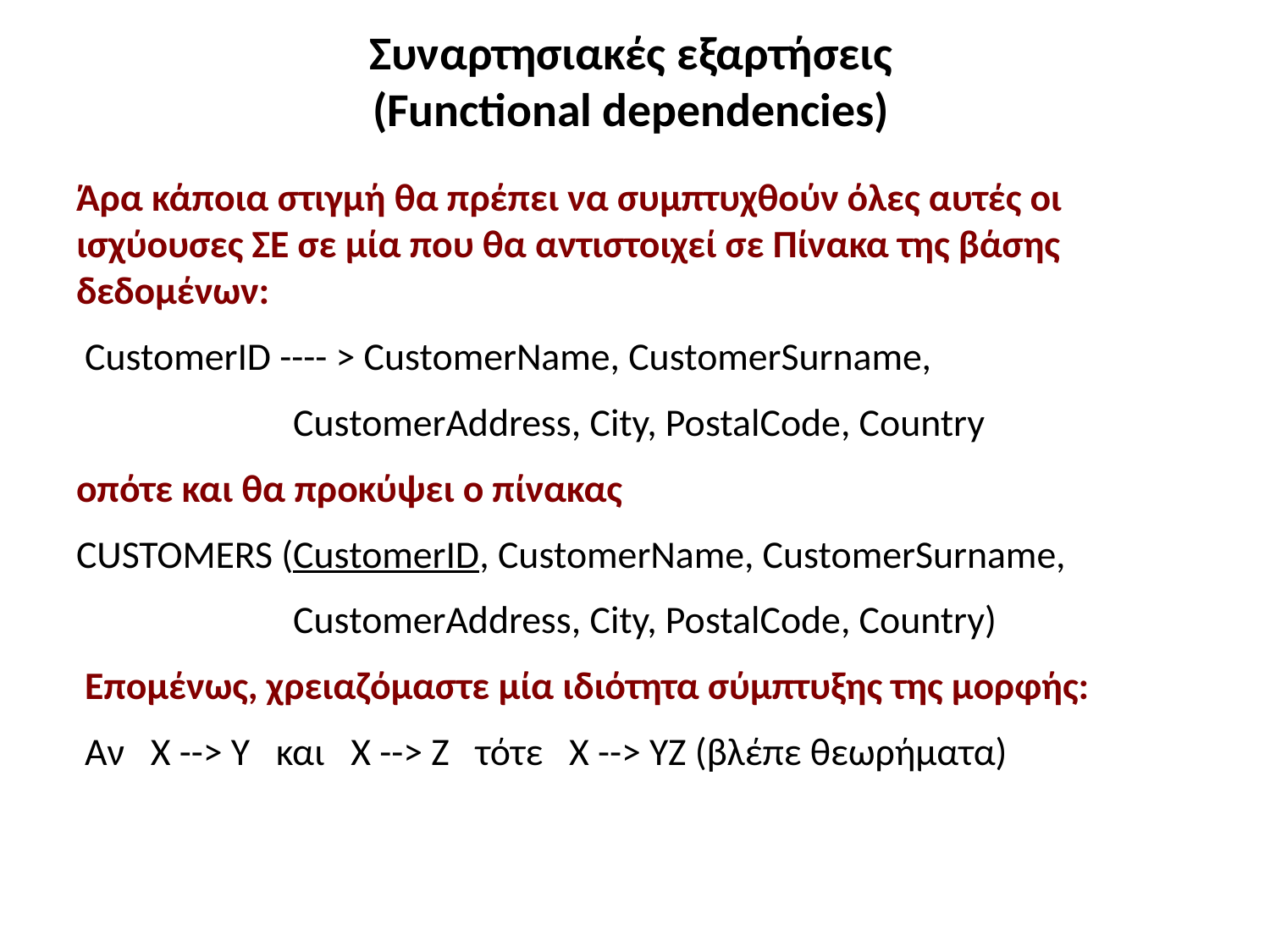

# Συναρτησιακές εξαρτήσεις (Functional dependencies)
Άρα κάποια στιγμή θα πρέπει να συμπτυχθούν όλες αυτές οι ισχύουσες ΣΕ σε μία που θα αντιστοιχεί σε Πίνακα της βάσης δεδομένων:
 CustomerID ---- > CustomerName, CustomerSurname,
                         CustomerAddress, City, PostalCode, Country
οπότε και θα προκύψει ο πίνακας
CUSTOMERS (CustomerID, CustomerName, CustomerSurname,
                         CustomerAddress, City, PostalCode, Country)
 Επομένως, χρειαζόμαστε μία ιδιότητα σύμπτυξης της μορφής:
 Αν   Χ --> Υ   και   Χ --> Ζ   τότε   Χ --> ΥΖ (βλέπε θεωρήματα)